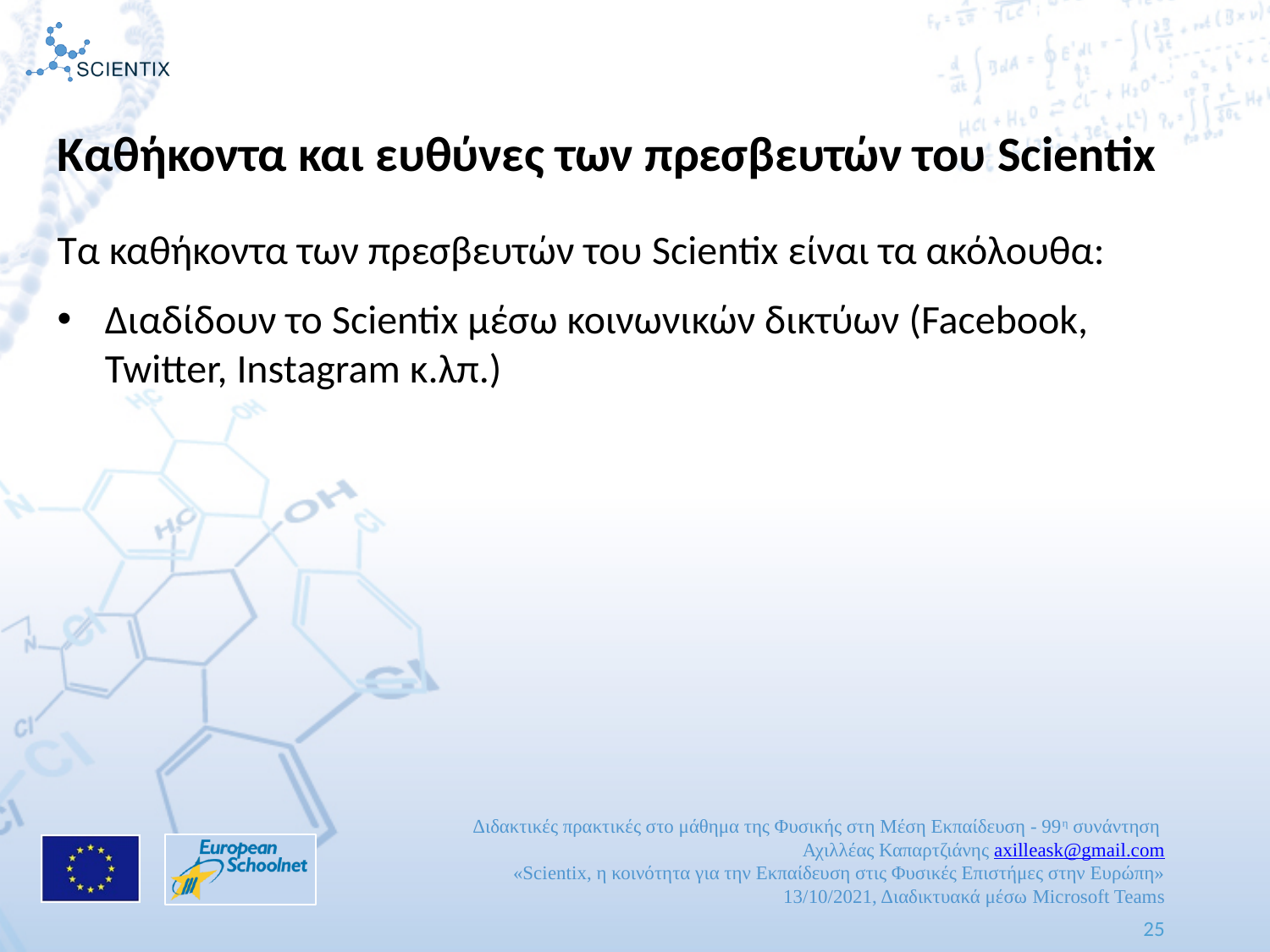

Καθήκοντα και ευθύνες των πρεσβευτών του Scientix

Τα καθήκοντα των πρεσβευτών του Scientix είναι τα ακόλουθα:

Διαδίδουν το Scientix μέσω κοινωνικών δικτύων (Facebook, Twitter, Instagram κ.λπ.)